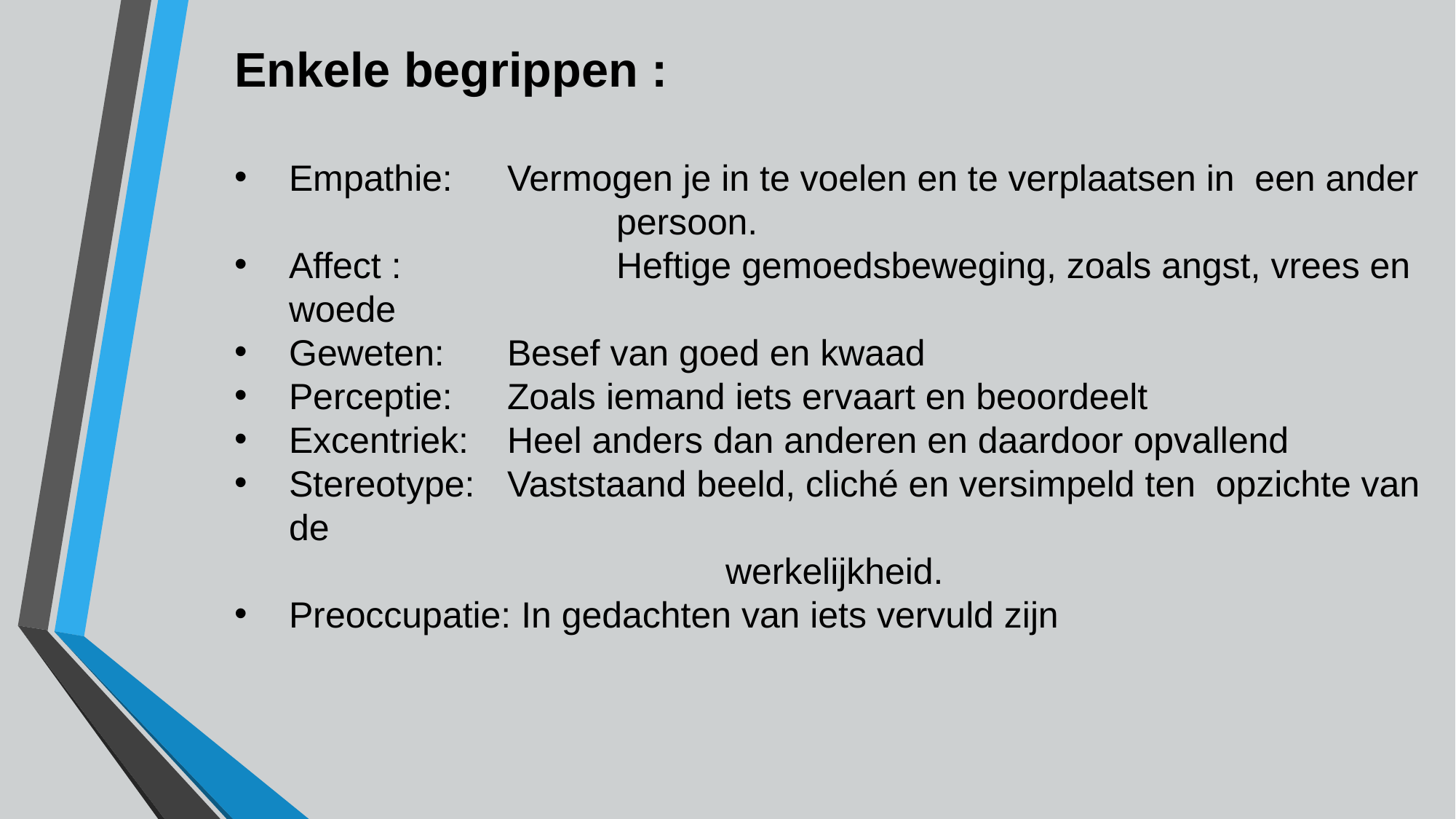

Enkele begrippen :

Empathie:   	Vermogen je in te voelen en te verplaatsen in  een ander
                             	persoon.
Affect :   	  	Heftige gemoedsbeweging, zoals angst, vrees en woede
Geweten:   	Besef van goed en kwaad
Perceptie: 	Zoals iemand iets ervaart en beoordeelt
Excentriek: 	Heel anders dan anderen en daardoor opvallend
Stereotype:  	Vaststaand beeld, cliché en versimpeld ten  opzichte van de
			     	werkelijkheid.
Preoccupatie: In gedachten van iets vervuld zijn